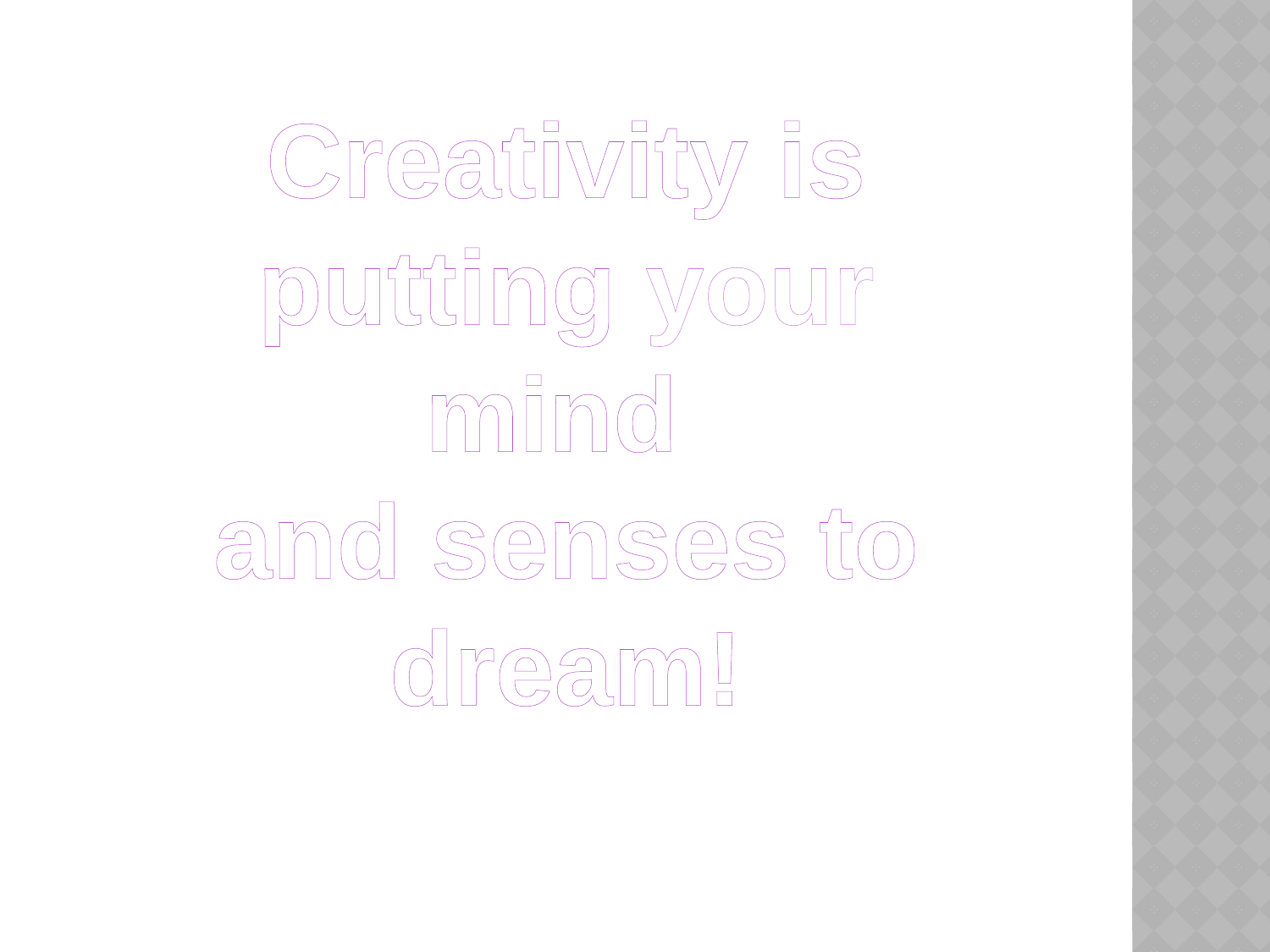

Creativity is putting your mind
and senses to dream!